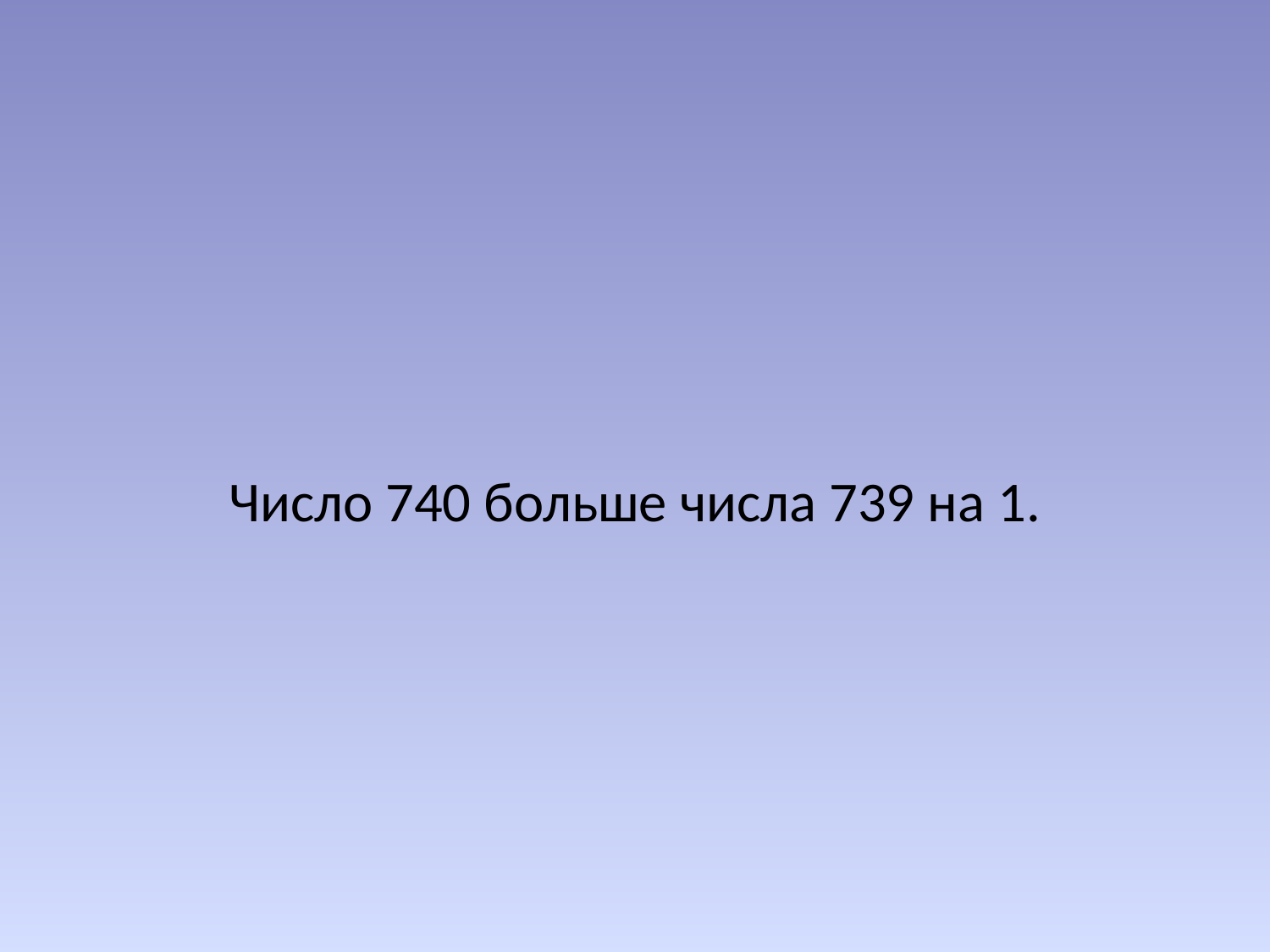

#

Число 740 больше числа 739 на 1.